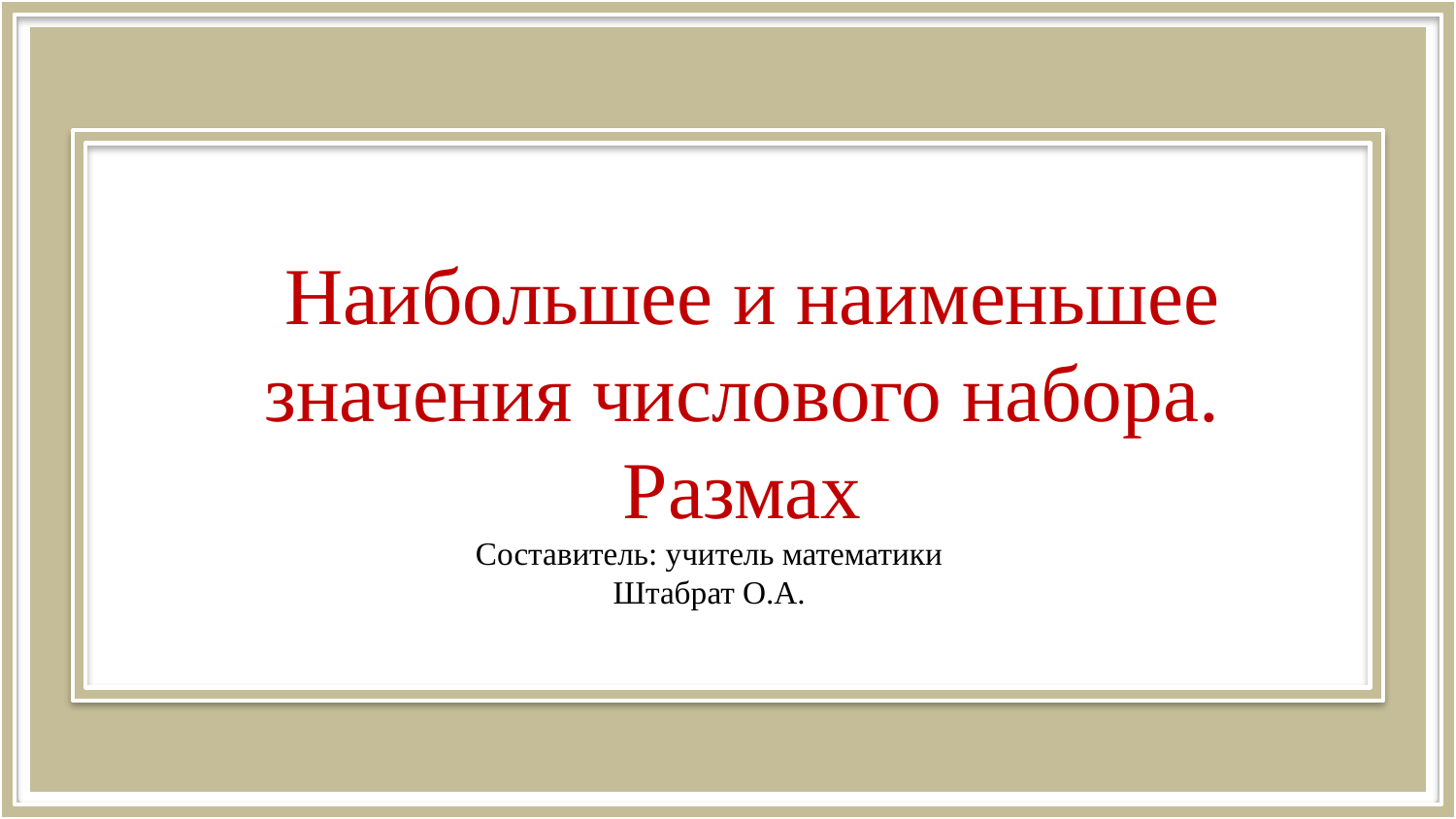

Наибольшее и наименьшее значения числового набора. Размах

Составитель: учитель математики
Штабрат О.А.